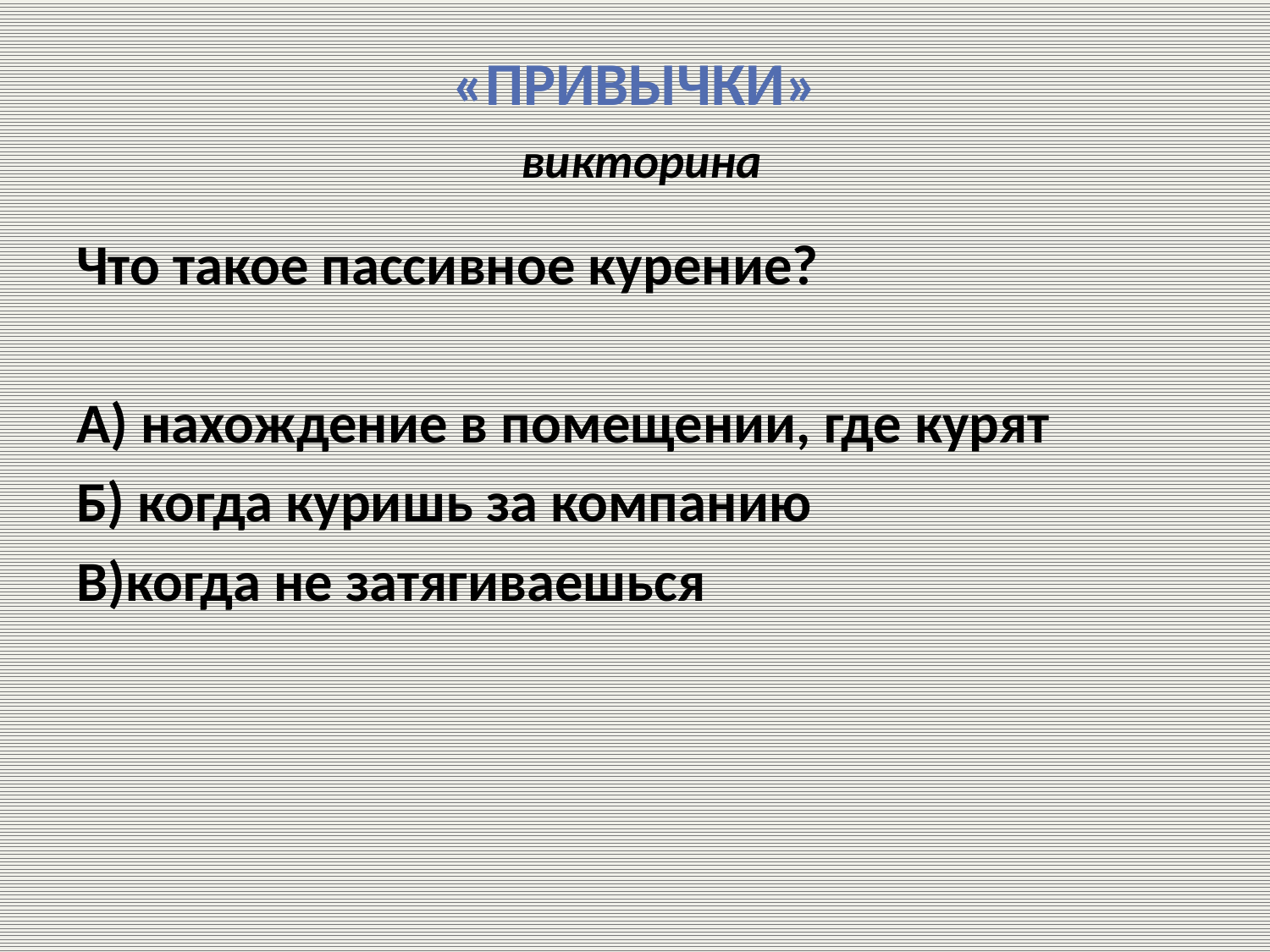

# «ПРИВЫЧКИ» викторина
Что такое пассивное курение?

А) нахождение в помещении, где курят
Б) когда куришь за компанию
В)когда не затягиваешься